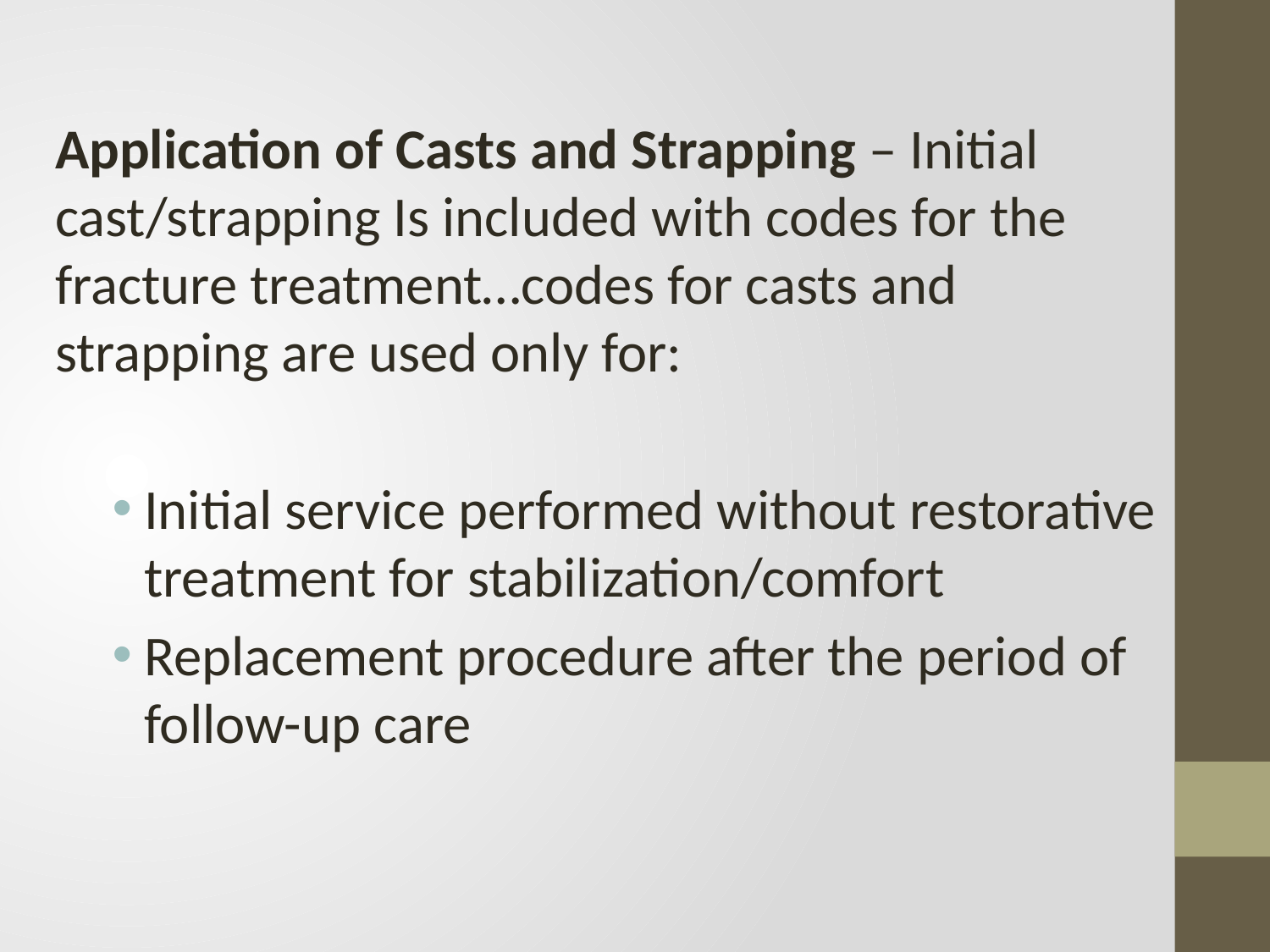

Application of Casts and Strapping – Initial cast/strapping Is included with codes for the fracture treatment…codes for casts and strapping are used only for:

Initial service performed without restorative treatment for stabilization/comfort
Replacement procedure after the period of follow-up care